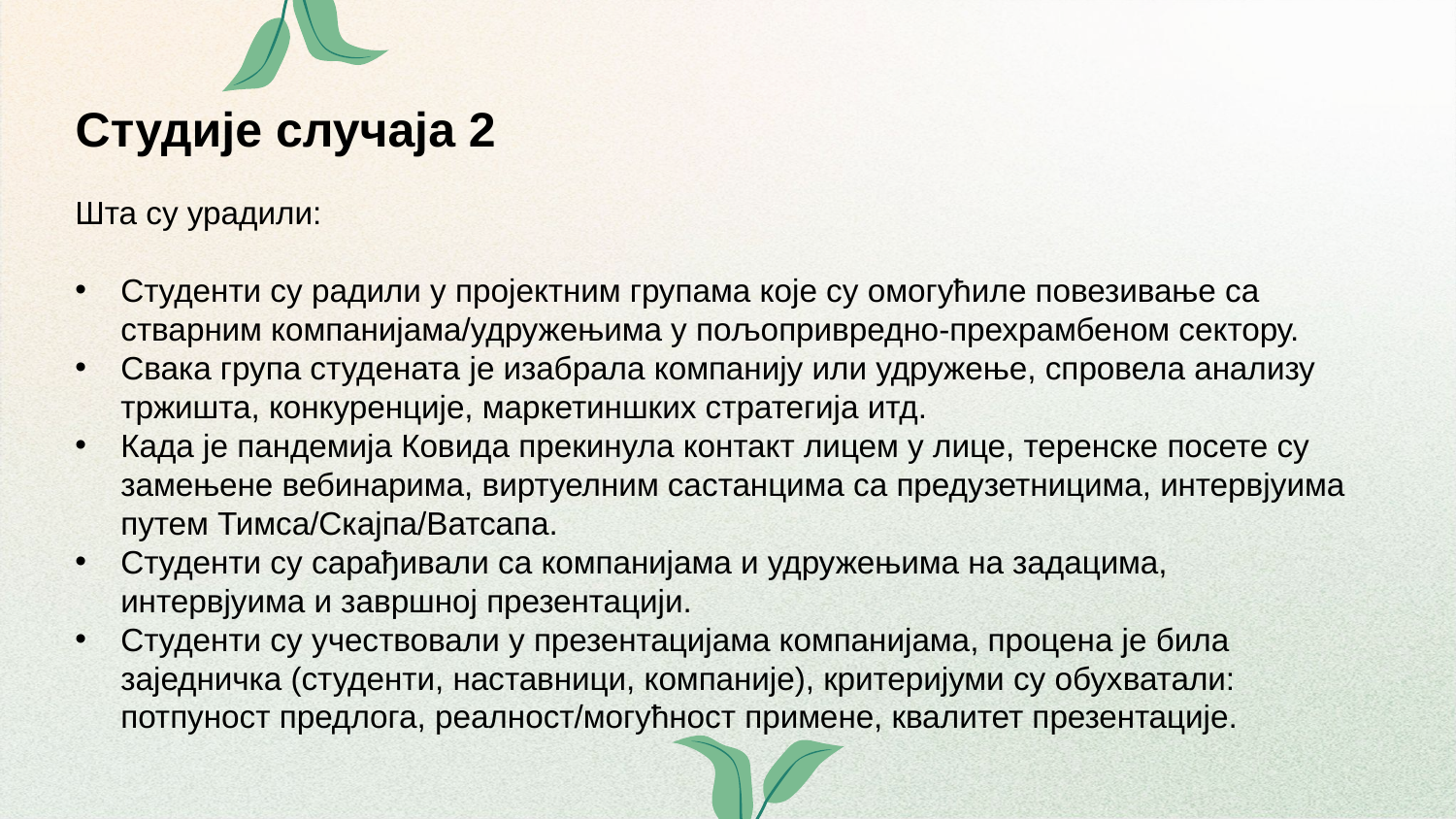

# Студије случаја 2
Шта су урадили:

Студенти су радили у пројектним групама које су омогућиле повезивање са стварним компанијама/удружењима у пољопривредно-прехрамбеном сектору.
Свака група студената је изабрала компанију или удружење, спровела анализу тржишта, конкуренције, маркетиншких стратегија итд.
Када је пандемија Ковида прекинула контакт лицем у лице, теренске посете су замењене вебинарима, виртуелним састанцима са предузетницима, интервјуима путем Тимса/Скајпа/Ватсапа.
Студенти су сарађивали са компанијама и удружењима на задацима, интервјуима и завршној презентацији.
Студенти су учествовали у презентацијама компанијама, процена је била заједничка (студенти, наставници, компаније), критеријуми су обухватали: потпуност предлога, реалност/могућност примене, квалитет презентације.